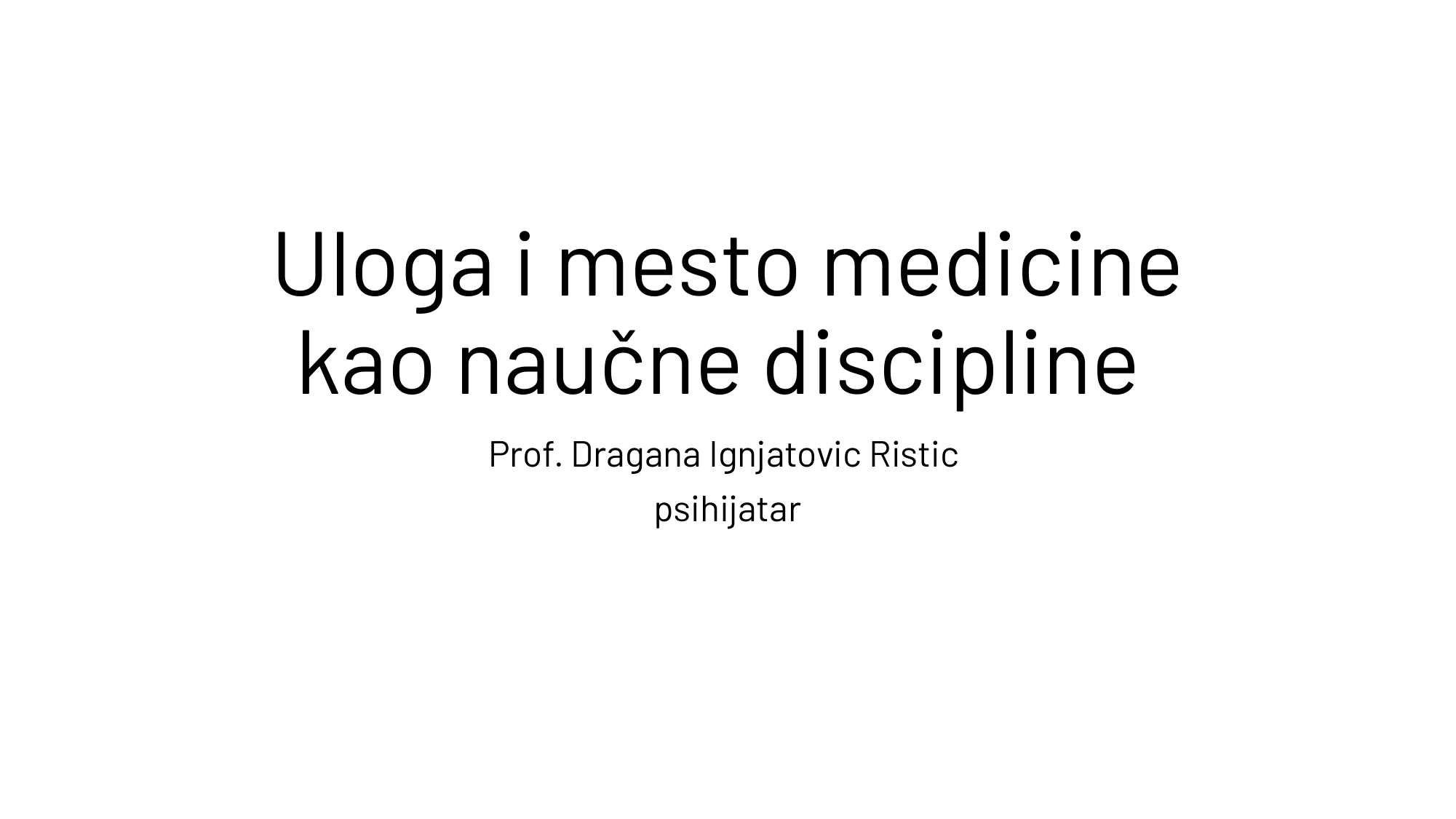

# Uloga i mesto medicine kao naučne discipline
Prof. Dragana Ignjatovic Ristic
psihijatar